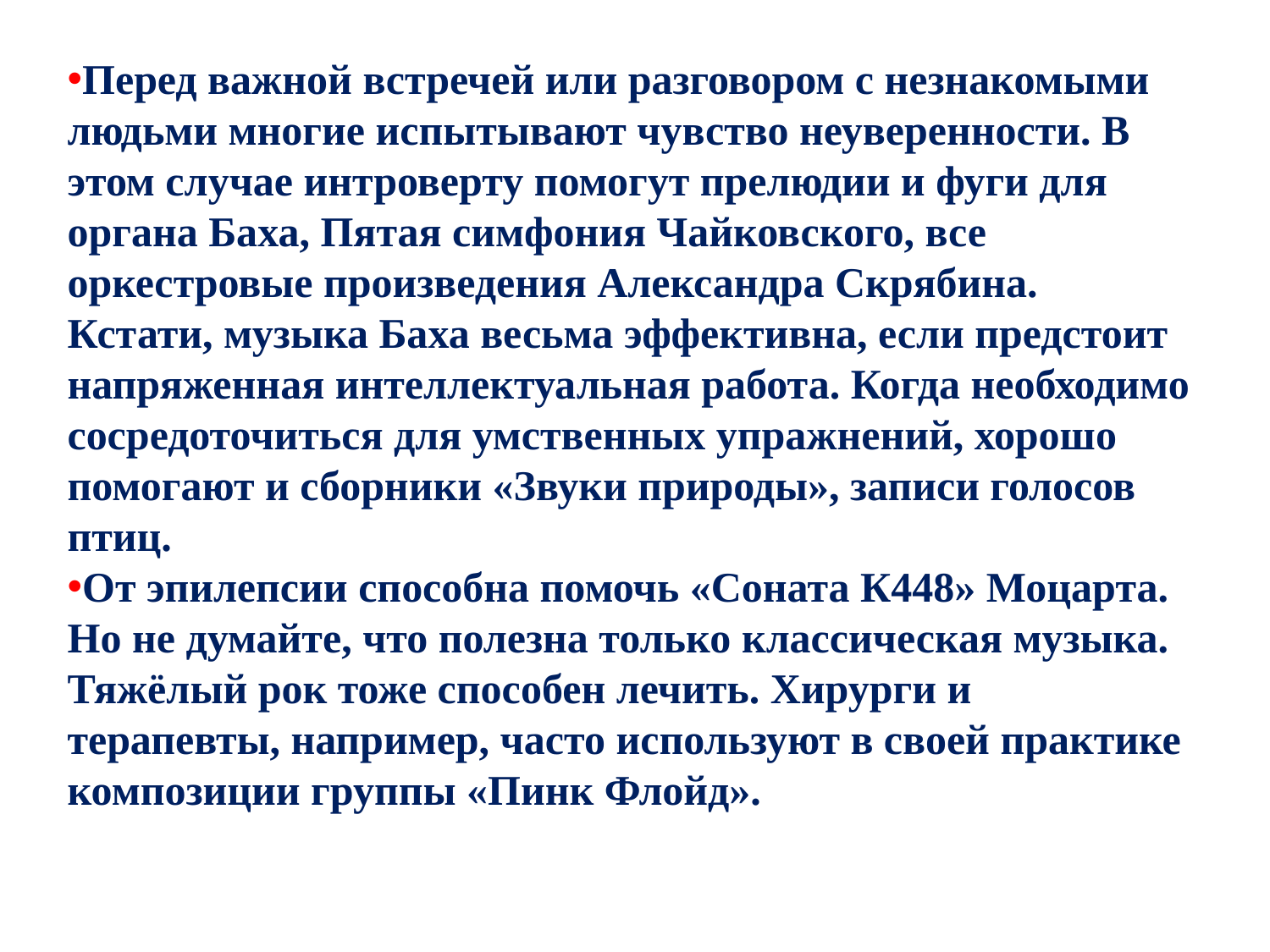

Перед важной встречей или разговором с незнакомыми людьми многие испытывают чувство неуверенности. В этом случае интроверту помогут прелюдии и фуги для органа Баха, Пятая симфония Чайковского, все оркестровые произведения Александра Скрябина. Кстати, музыка Баха весьма эффективна, если предстоит напряженная интеллектуальная работа. Когда необходимо сосредоточиться для умственных упражнений, хорошо помогают и сборники «Звуки природы», записи голосов птиц.
От эпилепсии способна помочь «Соната К448» Моцарта. Но не думайте, что полезна только классическая музыка. Тяжёлый рок тоже способен лечить. Хирурги и терапевты, например, часто используют в своей практике композиции группы «Пинк Флойд».